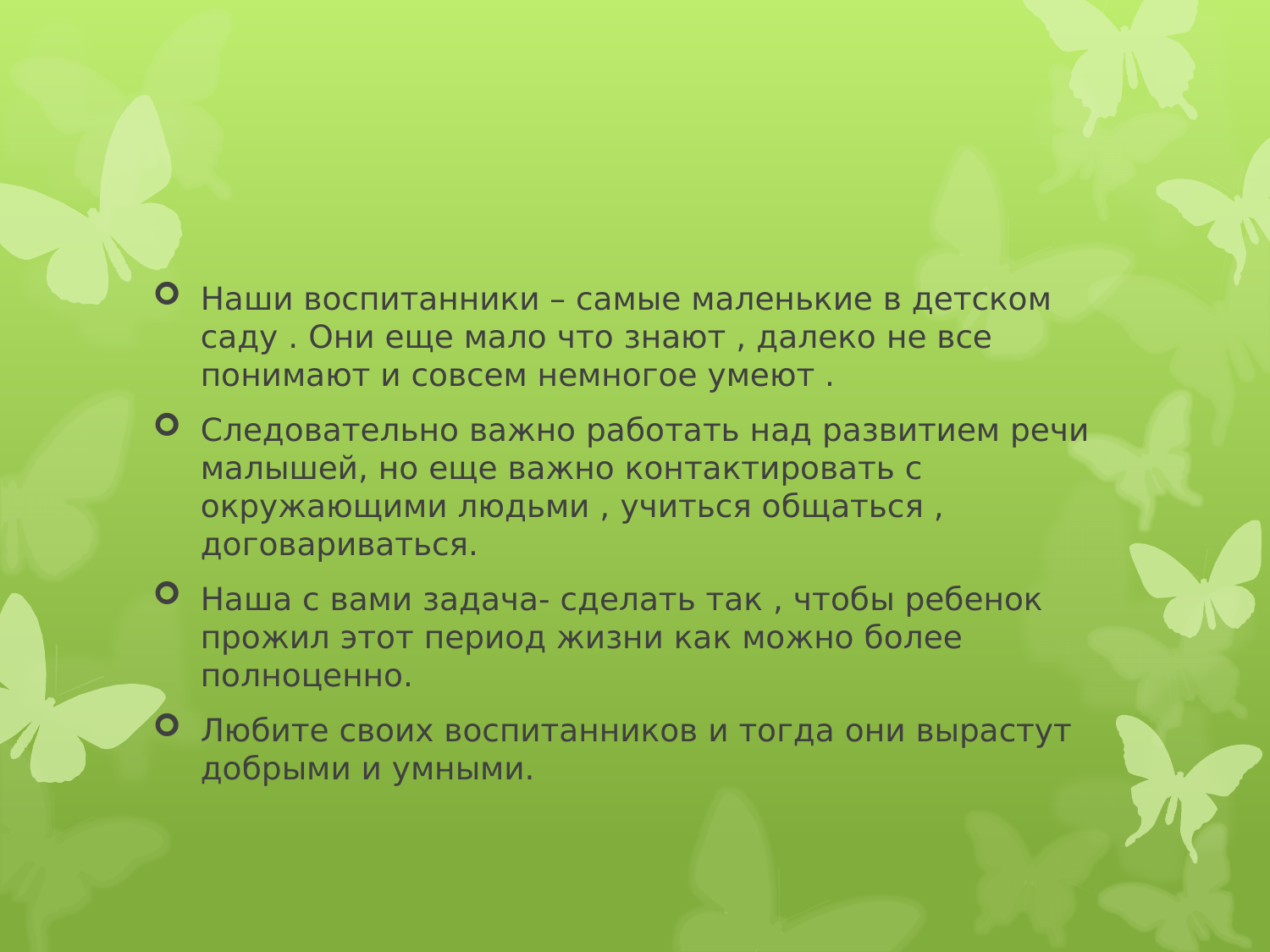

#
Наши воспитанники – самые маленькие в детском саду . Они еще мало что знают , далеко не все понимают и совсем немногое умеют .
Следовательно важно работать над развитием речи малышей, но еще важно контактировать с окружающими людьми , учиться общаться , договариваться.
Наша с вами задача- сделать так , чтобы ребенок прожил этот период жизни как можно более полноценно.
Любите своих воспитанников и тогда они вырастут добрыми и умными.